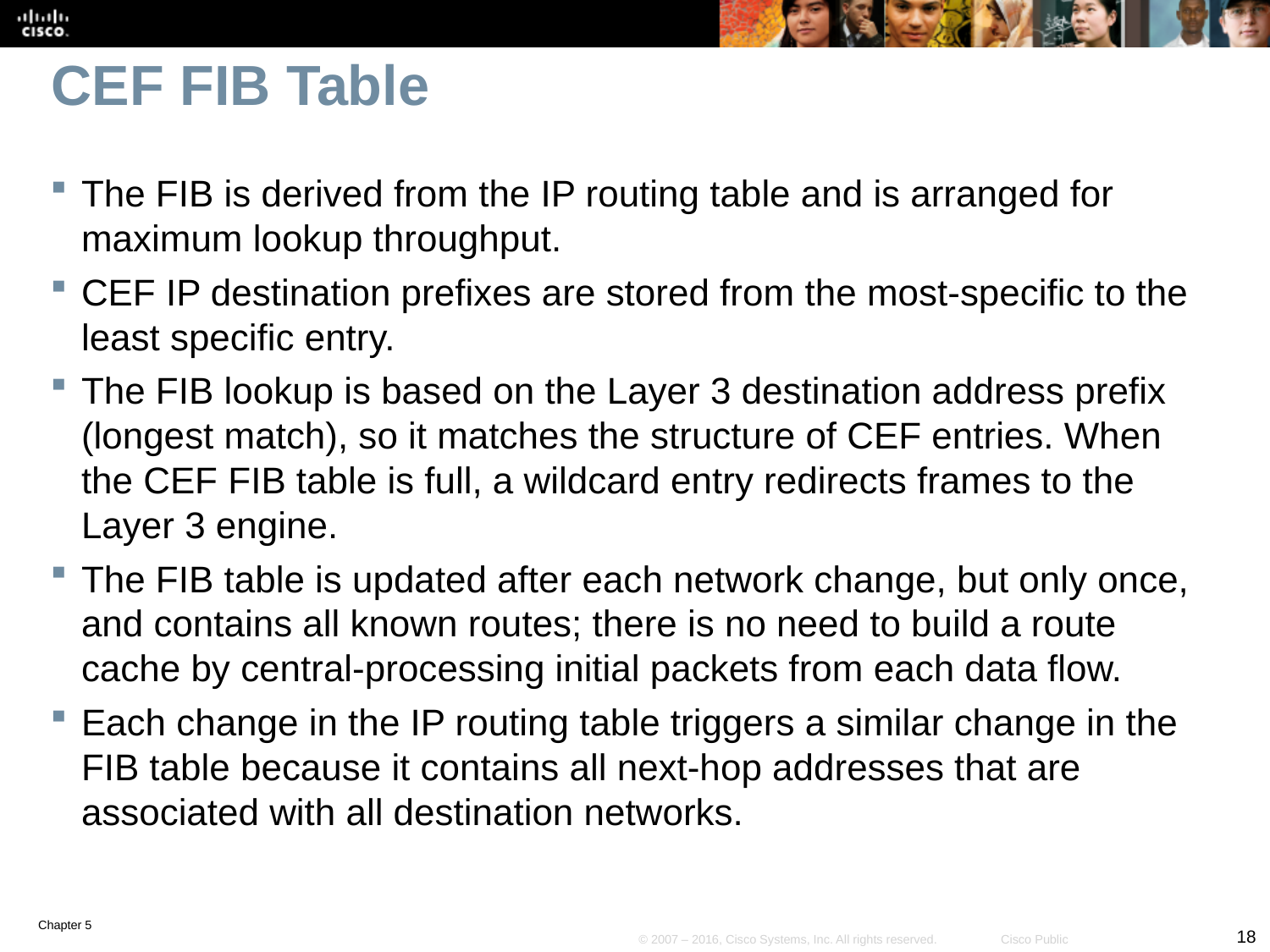

# CEF FIB Table
The FIB is derived from the IP routing table and is arranged for maximum lookup throughput.
CEF IP destination prefixes are stored from the most-specific to the least specific entry.
The FIB lookup is based on the Layer 3 destination address prefix (longest match), so it matches the structure of CEF entries. When the CEF FIB table is full, a wildcard entry redirects frames to the Layer 3 engine.
The FIB table is updated after each network change, but only once, and contains all known routes; there is no need to build a route cache by central-processing initial packets from each data flow.
Each change in the IP routing table triggers a similar change in the FIB table because it contains all next-hop addresses that are associated with all destination networks.